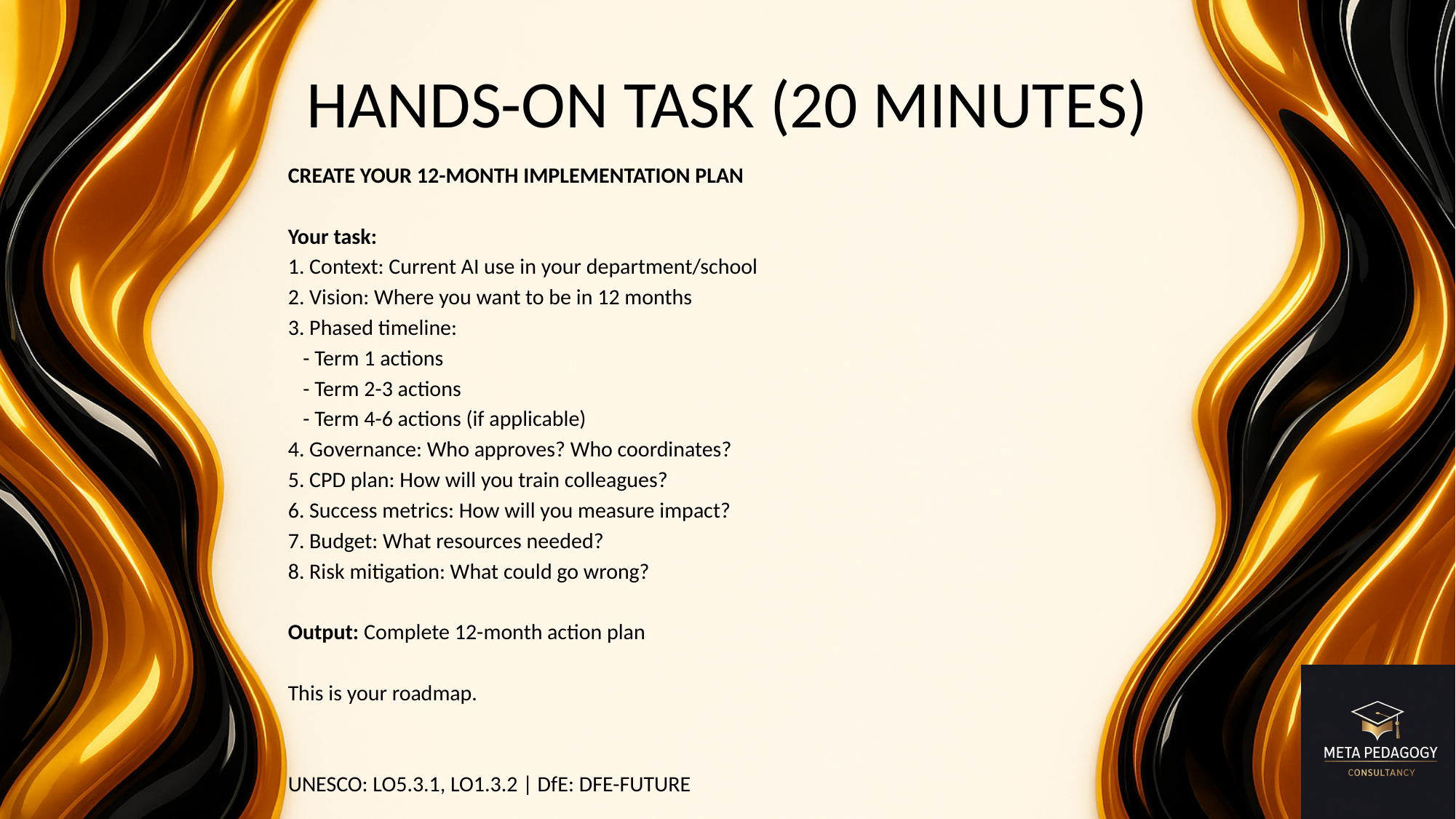

# HANDS-ON TASK (20 MINUTES)
CREATE YOUR 12-MONTH IMPLEMENTATION PLAN

Your task:
1. Context: Current AI use in your department/school
2. Vision: Where you want to be in 12 months
3. Phased timeline:
   - Term 1 actions
   - Term 2-3 actions
   - Term 4-6 actions (if applicable)
4. Governance: Who approves? Who coordinates?
5. CPD plan: How will you train colleagues?
6. Success metrics: How will you measure impact?
7. Budget: What resources needed?
8. Risk mitigation: What could go wrong?

Output: Complete 12-month action plan

This is your roadmap.

UNESCO: LO5.3.1, LO1.3.2 | DfE: DFE-FUTURE